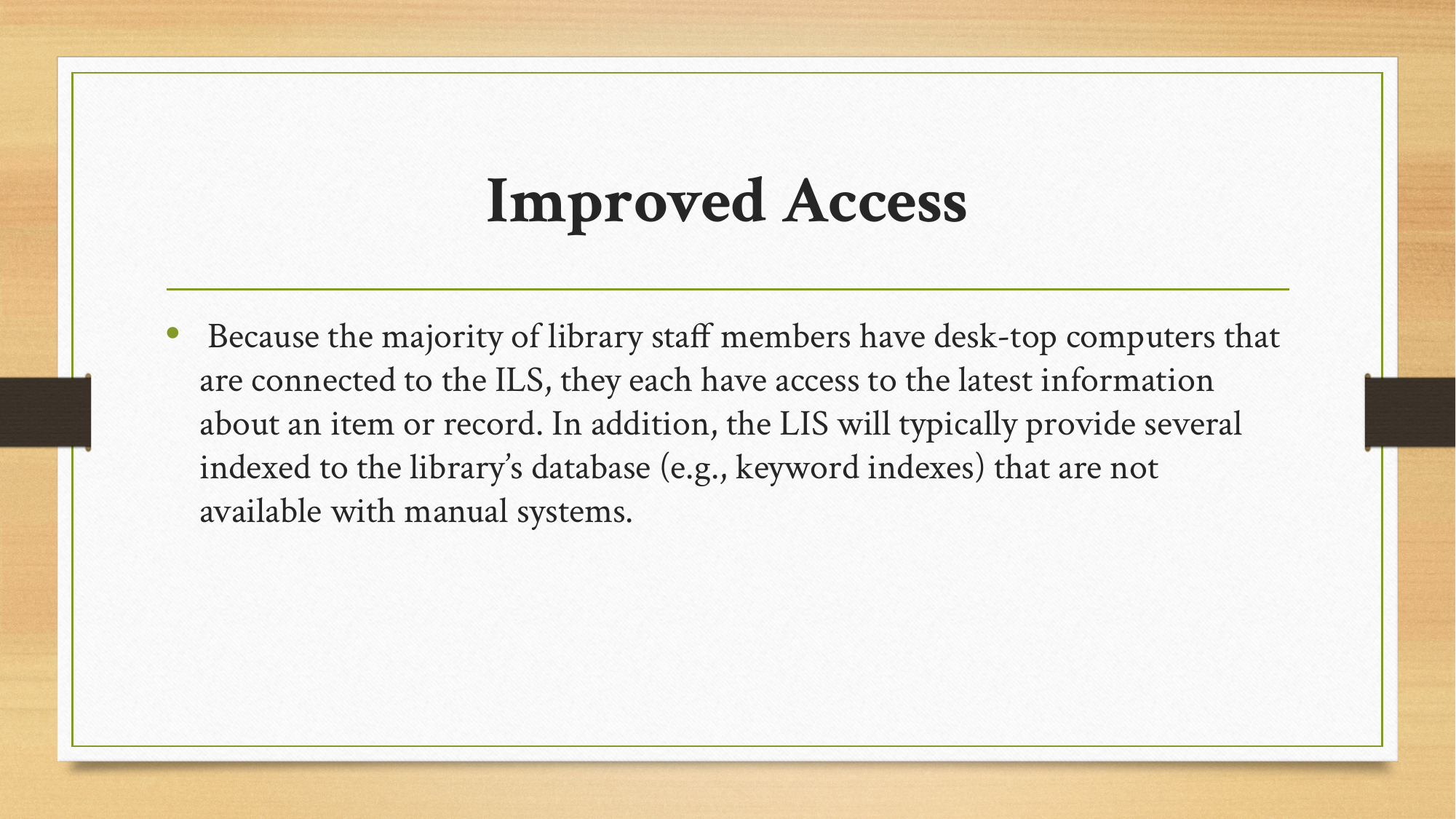

# Improved Access
 Because the majority of library staff members have desk-top computers that are connected to the ILS, they each have access to the latest information about an item or record. In addition, the LIS will typically provide several indexed to the library’s database (e.g., keyword indexes) that are not available with manual systems.